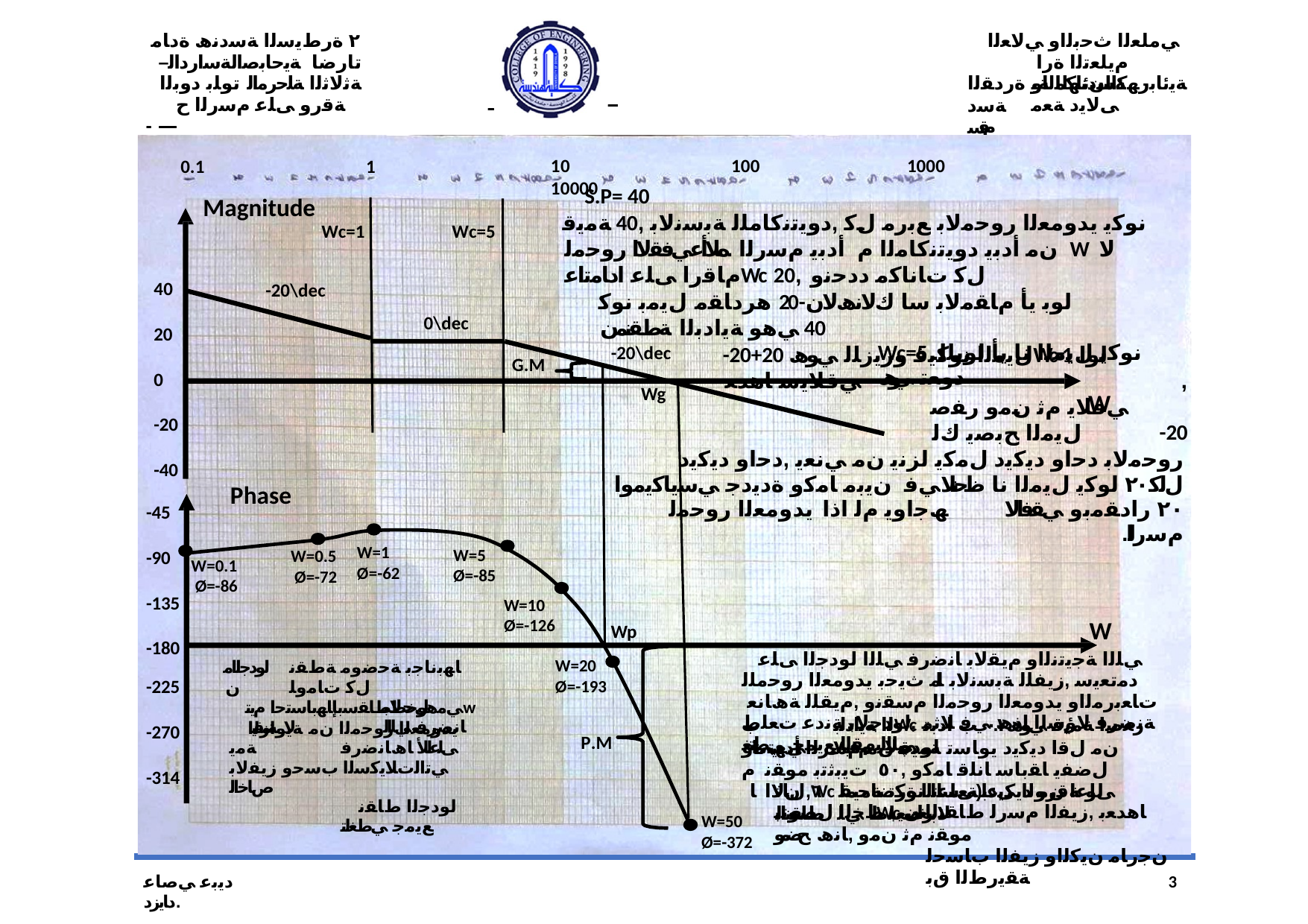

--------------------

٢ ةرطﯾﺳﻟا ﺔﺳدﻧھ ةدﺎﻣ تارﺿﺎ  ﺔﯾﺣﺎﺑﺻاﻟﺔﺳارداﻟ– ﺔﺛﻟﺎﺛﻟا ﺔﻠﺣرﻣاﻟ  توﻠﺑ دوﺑﻟا ﺔﻗرو ﻰﻠﻋ مﺳرﻟا ح
- -----------------------------------------------------
ﻲﻣﻠﻌﻟا ثﺣﺑﻟاو ﻲﻟﺎﻌﻟا مﯾﻠﻌﺗﻟا ةرا  ﺔﺳدﻧﮭﻟا ﺔﯾ	- ﻰﻟﺎﯾد ﺔﻌﻣ
ﺔﯾﺋﺎﺑرﮭﻛاﻟنﺋﺎﻛﻣﻟاو ةردﻘﻟا ﺔﺳد	مﻗﺳ
---------------------------------------------------------------------------------------------

0.1	1
Magnitude
Wc=1
10	100	1000	10000
S.P= 40
نوﻛﯾ يدوﻣﻌﻟا روﺣﻣﻟﺎﺑ ﻊﺑرﻣ لﻛ ,دوﯾﺗﻧﻛﺎﻣﻠﻟ ﺔﺑﺳﻧﻟﺎﺑ ,40 ﺔﻣﯾﻗ نﻣ أدﺑﯾ دوﯾﺗﻧﻛﺎﻣﻟا م  أدﺑﯾ مﺳرﻟا .هﻼأﻋﻲﻓﻘﻻا  روﺣﻣﻟ  W  لا مﺎﻗرا ﻰﻠﻋ ادﺎﻣﺗاﻋWc  لﻛ تﺎﻧﺎﻛﻣ ددﺣﻧو ,20
لوﺑ يأ مﺎﻘﻣﻟﺎﺑ سا كﻟﺎﻧھﻻن-20  هردﺎﻘﻣ لﯾﻣﺑ نوﻛ	40 ﻲھو ﺔﯾادﺑﻟا ﺔطﻘﻧﻣن
-20+20 لﯾﻣﻟا نوﻛﯾﻓ ورﯾزﻠﻟ ﻲوھWc=1    لوا ﻲﻗﻼﯾﺳ ﺎھدﻌ
ﻲﻗﻼﯾ مﺛ نﻣو رﻔﺻ لﯾﻣﻟا ﺢﺑﺻﯾ كﻟ

Wc=5
40
-20\dec

0\dec
20
Wc=5 .نوﻛﯾ لﯾﻣﻟا نا يأ لوﺑﻠﻟ دوﻌﺗ ﻲوھ
W
-20\dec
Wg

G.M

,
0

-20
-20
روﺣﻣﻟﺎﺑ دﺣاو دﯾﻛﯾد لﻣﻛﯾ لزﻧﯾ نﻣ ﻲﻧﻌﯾ ,دﺣاو دﯾﻛﯾد لﻟﻛ٢٠ لوﻛﯾ لﯾﻣﻟا نا ظﺣﻧﻼﻲﻓ  نﯾﺑﻣ ﺎﻣﻛو ةدﯾدﺟ ﻲﺳﯾﺎﻛﯾﻣوا ﮫﺟاوﯾ مﻟ اذا يدوﻣﻌﻟا روﺣﻣﻟ	٢٠ رادﻘﻣﺑو ﻲﻘﻓاﻻ
.مﺳراﻟ
-40
Phase

-45

W=1  Ø=-62
W=5  Ø=-85
W=0.5  Ø=-72
-90

W=0.1  Ø=-86

-135
W=10  Ø=-126
W
ﻲﻠﻟا ﺔﺟﯾﺗﻧﻟاو مﯾﻘﻟﺎﺑ ﺎﻧﺿرﻓ ﻲﻠﻟا لودﺟﻟا ﻰﻠﻋ دﻣﺗﻌﯾﺳ ,زﯾﻔﻠﻟ ﺔﺑﺳﻧﻟﺎﺑ ﺎاﻣ  ثﯾﺣﺑ يدوﻣﻌﻟا روﺣﻣﻠﻟ تﺎﻌﺑرﻣﻟاو يدوﻣﻌﻟا روﺣﻣﻟا مﺳﻘﻧو ,مﯾﻘﻠﻟ ﺔھﺎﻧﻌ  ﺔﻧﺿرﻓ لاؤﺳﻟا اذھ ﻲﻓ ﻼﺛﻣ ,لودﺟﻟﺎﺑ ﺔﻧدﻋ تﻌﻠط ﻲﻠﻟاﯾمﻘﻟا ﻊﯾﻣﺟ ﻲطﺗﻐ
Wp
-180
-225

W=20  Ø=-193

لودﺟﻟاﻣن
ﺎﮭﺑﻧﺎﺟﺑ ﺔﺣﺿوﻣ ﺔطﻘﻧ لﻛ تﺎﻣوﻠ
لﺣﻟﺎﺑ ﺎﻧﺿرﻓ ﻲﻠاﻟ
ﻲﻣھوﺧططﺎﻘﺳﺑﺈﺎﮭﺑﺎﺳﺗﺣا مﯾﺗw   لا ﺔﻣﻗﯾ
ب ﻲﮭﺗﻧﺗو م
ﻟا ﺔﯾادﻟﺑWc  رﻐﺻا ﺔﻣﯾﻗ ﻲوھ٠.١   ب ادﺑﺗ لودﺟﻟﺎﺑ مﻗﯾ٧
يدوﻣﻌﻟا روﺣﻣﻟا نﻣ ﺔﯾوازﻟا ﺔﻣﯾ	ﻰﻠﻋﻟﻸ  ﺎھﺎﻧﺿرﻓ ﻲﺗاﻟتﻼﯾﻛﺳﻟا بﺳﺣو زﯾﻔﻟﺎﺑ صﺎﺧاﻟ
لودﺟﻟا طﺎﻘﻧ ﻊﯾﻣﺟ ﻲطﻐﻟﺗ
-270
P.M
نﻣ لﻗا دﯾﻛﯾد يوﺎﺳﺗ ﺔﻣﯾﻗ نﻣ مﺳرﻟا أدﺑﯾ نا لﺿﻔﯾ ﺎﻘﺑﺎﺳ ﺎﻧﻠﻗ ﺎﻣﻛو ,٥٠  تﯾﺑﺛﺗﺑ موﻘﻧ نﻻا ,Wc ﻰﻠﻋا نﻣ دﯾﻛﯾدﺑ ﻰﻠﻋا نوﻛﺗ ﺔﻣﯾﻘ	Wc رﻐاﺻ
-314
ﺎ	ﺔﻗروﻟا ﻰﻋﻠ(ﺔﻌﺳﺎﺗﻟا ةرﺿﺎﺣﻣﻟ   ٦ لﺎﺛ	لو	ﻟﺎﺑ تﻌﻠط ﻲﻠ  طﺎﻘﻧاﻟ
ﺎھدﻌﺑ ,زﯾﻔﻟا مﺳرﻟ طﺎﻘﻧﻟا نﯾﺑ طﺧﻟا لﺻوﺗﺑ موﻘﻧ مﺛ نﻣو ,ﺎﻧھ ﺢﺿﻣو
نﺟرﺎﻣ نﯾﻛﻟاو زﯾﻔﻟا بﺎﺳﺣﻟ ﺔﻘﯾرطﻟا قﺑ
W=50  Ø=-372

3
دﯾﺑﻋ ﻲﺻﺎﻋ دﺎﯾزد.